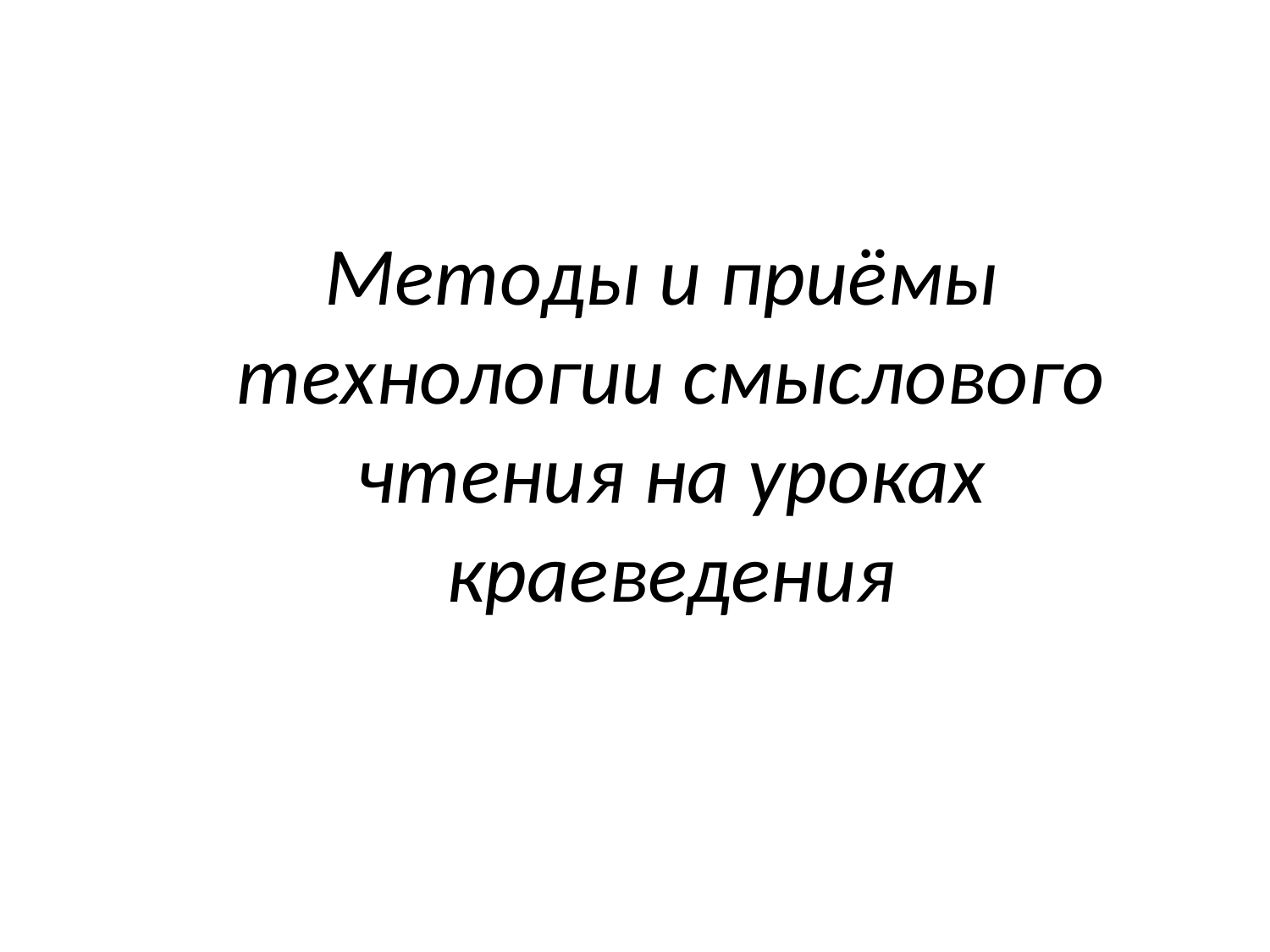

# Методы и приёмы  технологии смыслового чтения на уроках краеведения